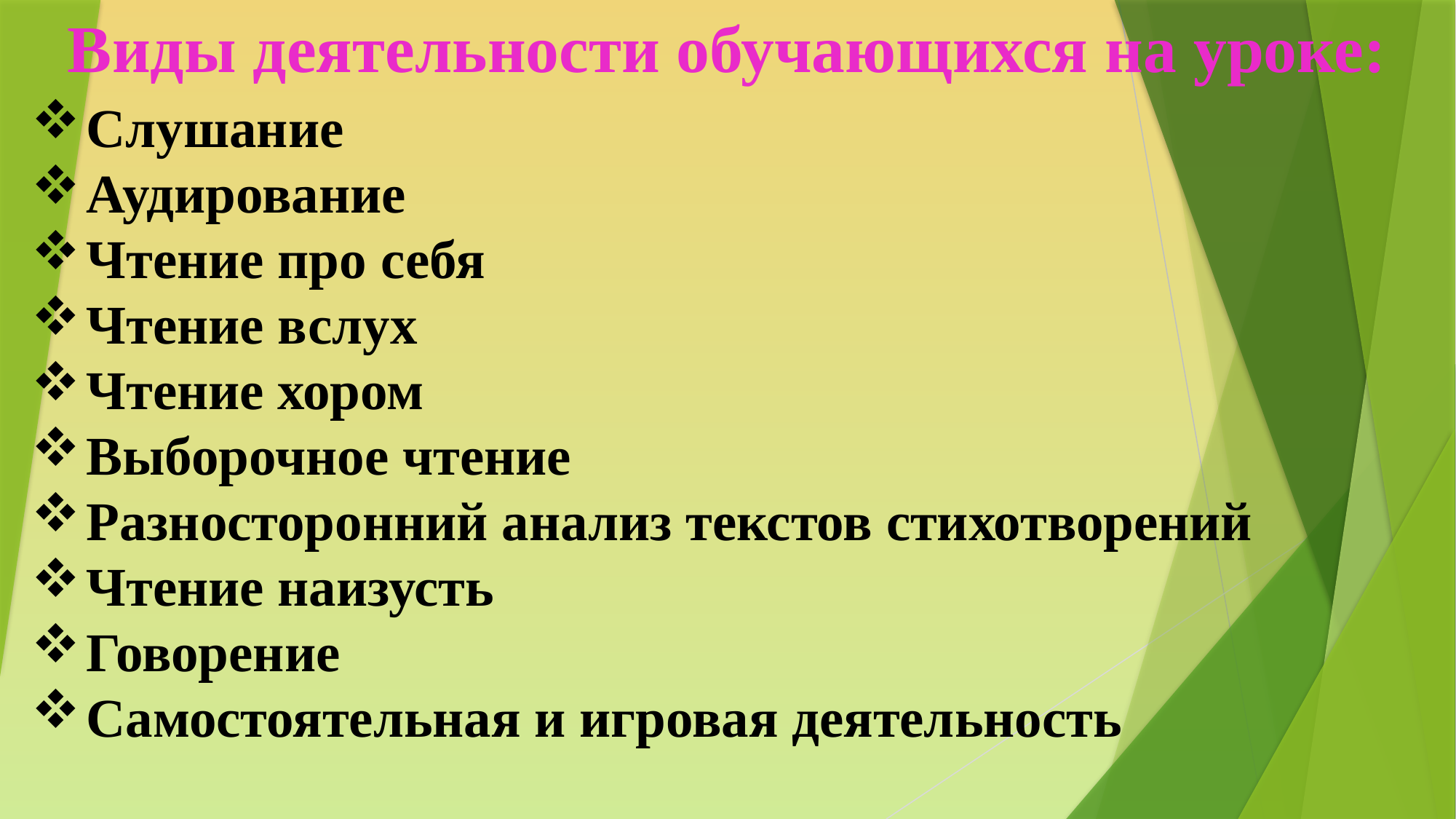

Виды деятельности обучающихся на уроке:
Слушание
Аудирование
Чтение про себя
Чтение вслух
Чтение хором
Выборочное чтение
Разносторонний анализ текстов стихотворений
Чтение наизусть
Говорение
Самостоятельная и игровая деятельность